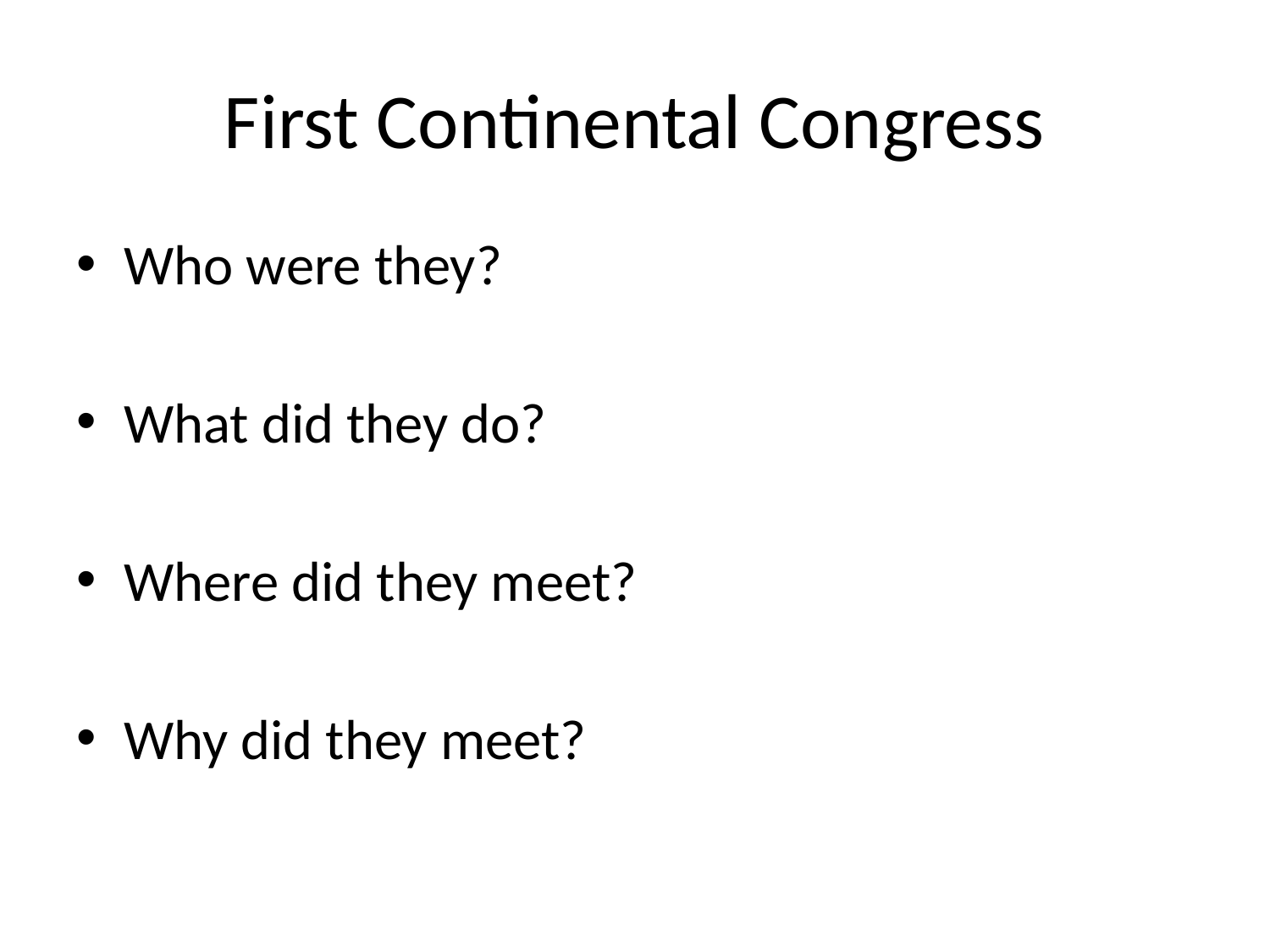

# First Continental Congress
Who were they?

What did they do?

Where did they meet?

Why did they meet?